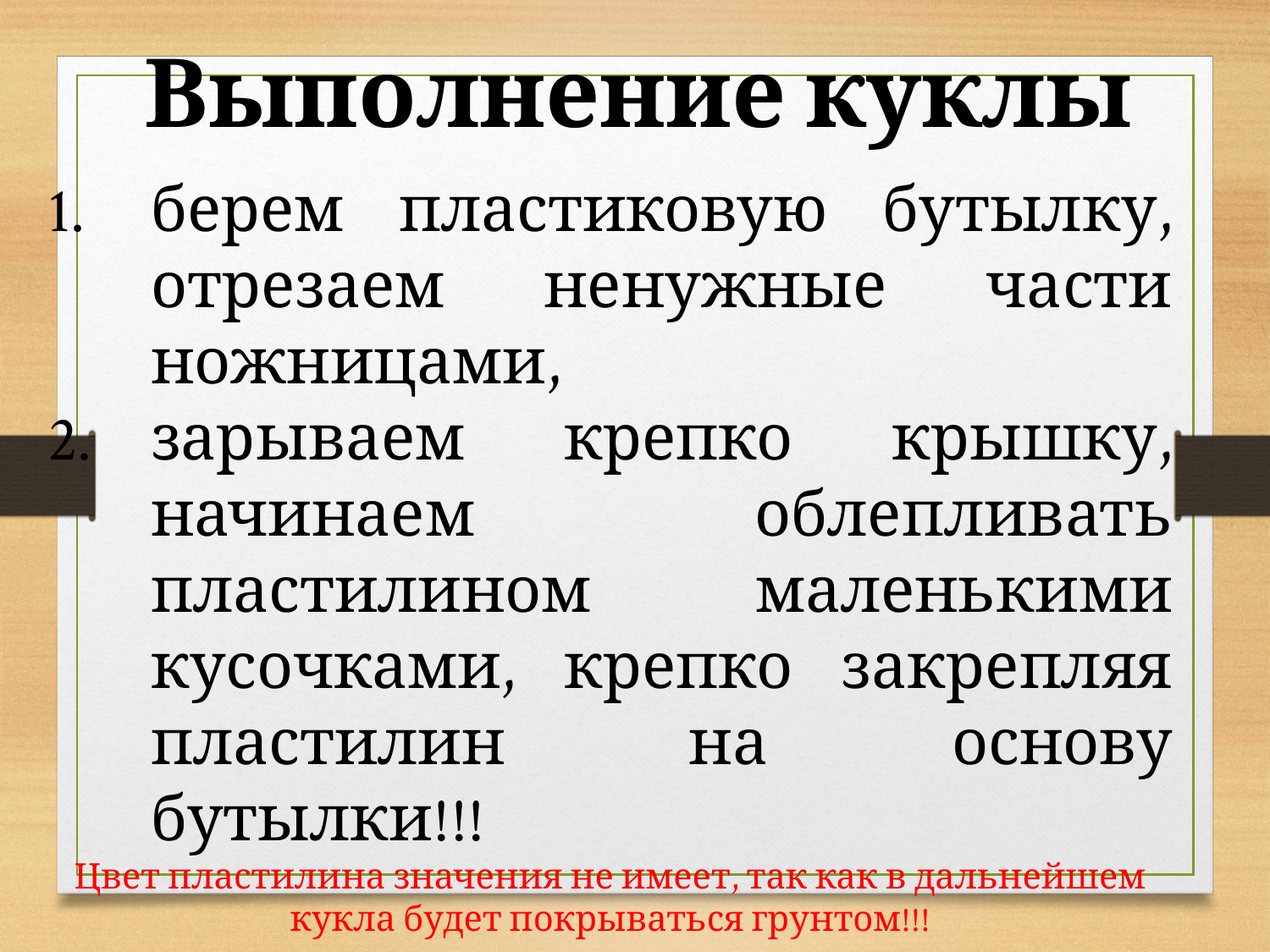

Выполнение куклы
берем пластиковую бутылку, отрезаем ненужные части ножницами,
зарываем крепко крышку, начинаем облепливать пластилином маленькими кусочками, крепко закрепляя пластилин на основу бутылки!!!
Цвет пластилина значения не имеет, так как в дальнейшем кукла будет покрываться грунтом!!!